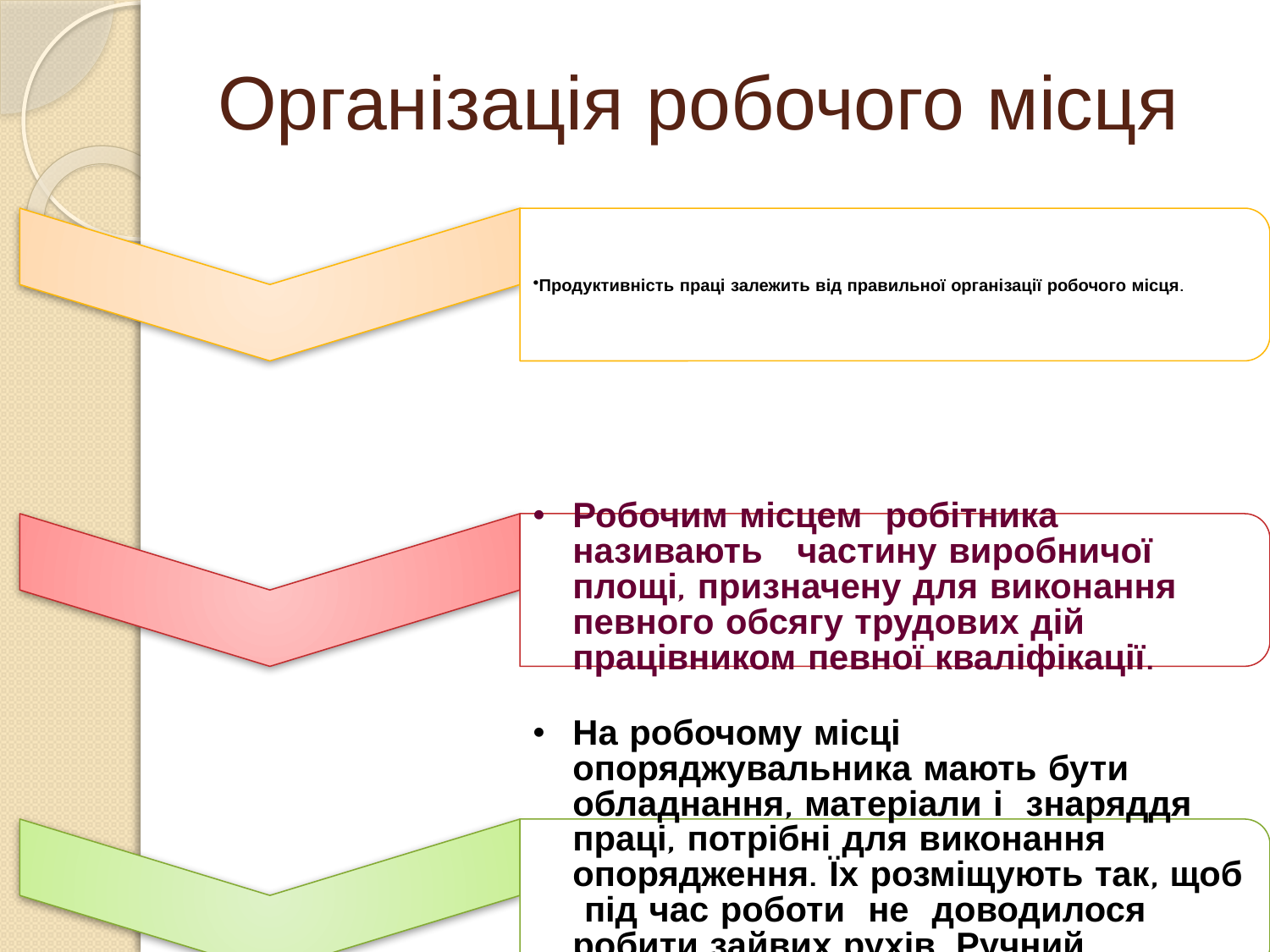

# Організація робочого місця
Продуктивність праці залежить від правильної організації робочого місця.
Робочим місцем  робітника називають   частину виробничої площі, призначену для виконання певного обсягу трудових дій працівником певної кваліфікації.